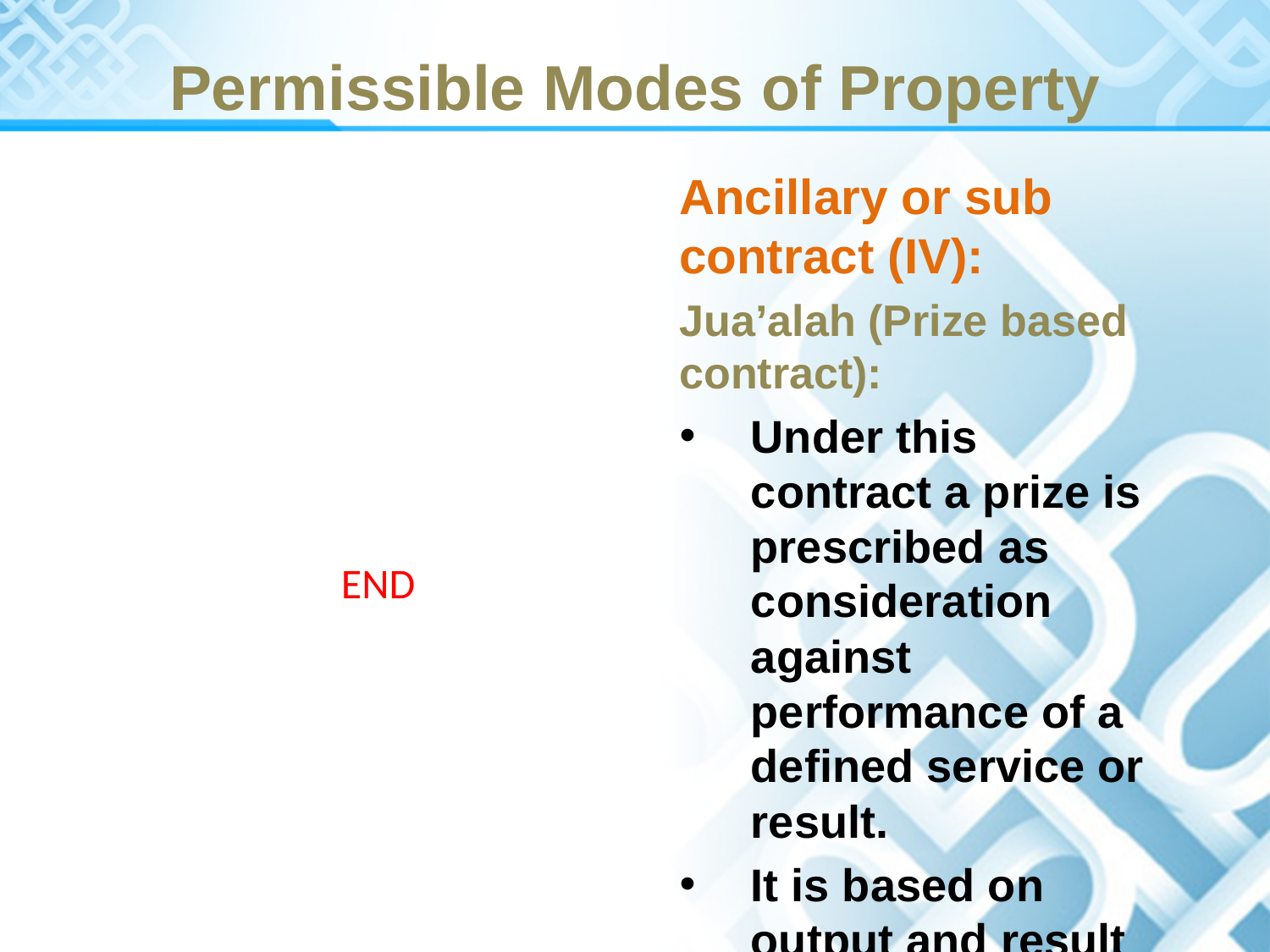

Permissible Modes of Property
Ancillary or sub contract (IV):
Jua’alah (Prize based contract):
Under this contract a prize is prescribed as consideration against performance of a defined service or result.
It is based on output and result oriented.
END